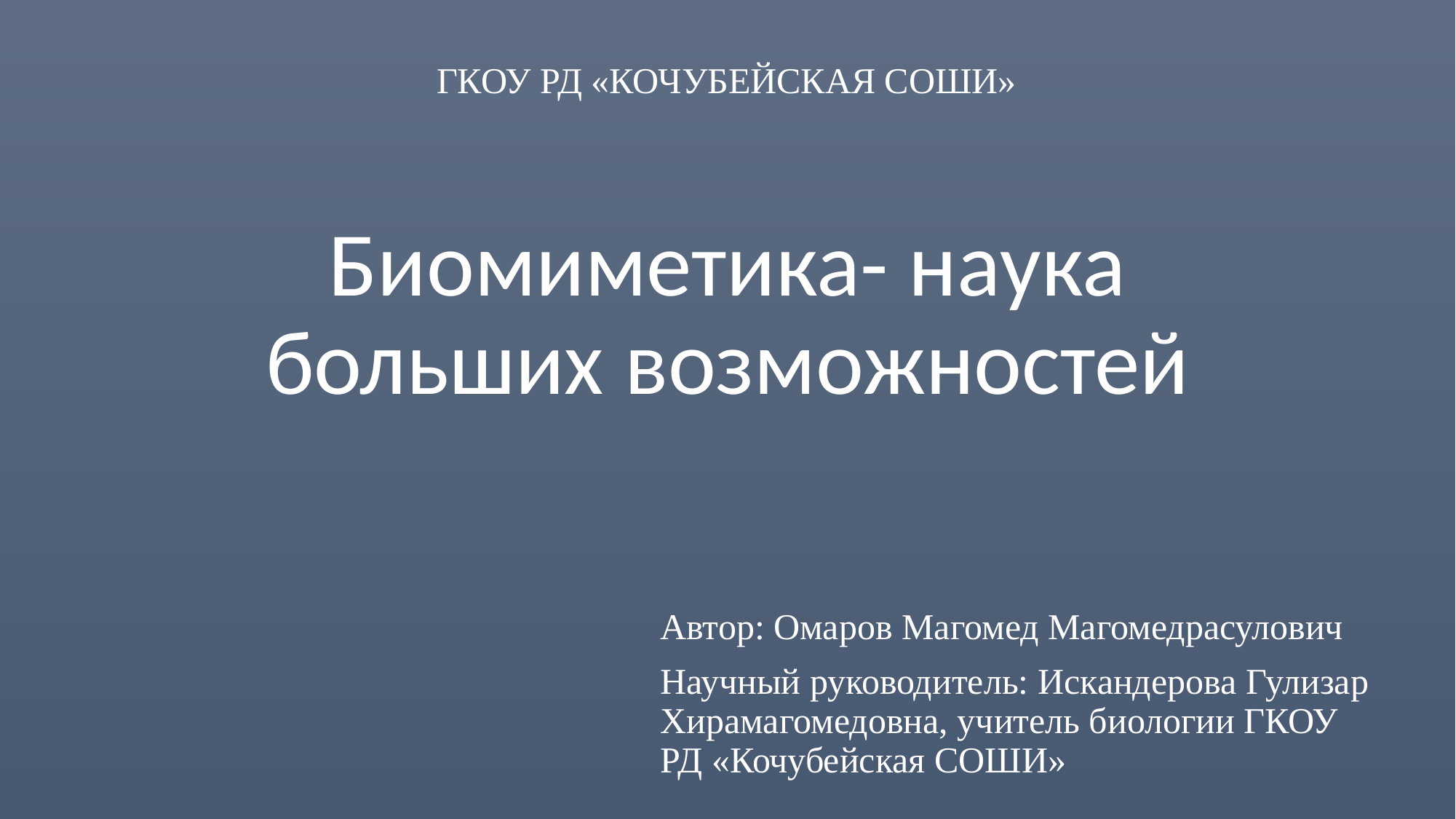

ГКОУ РД «КОЧУБЕЙСКАЯ СОШИ»
# Биомиметика- наука больших возможностей
Автор: Омаров Магомед Магомедрасулович
Научный руководитель: Искандерова Гулизар Хирамагомедовна, учитель биологии ГКОУ РД «Кочубейская СОШИ»